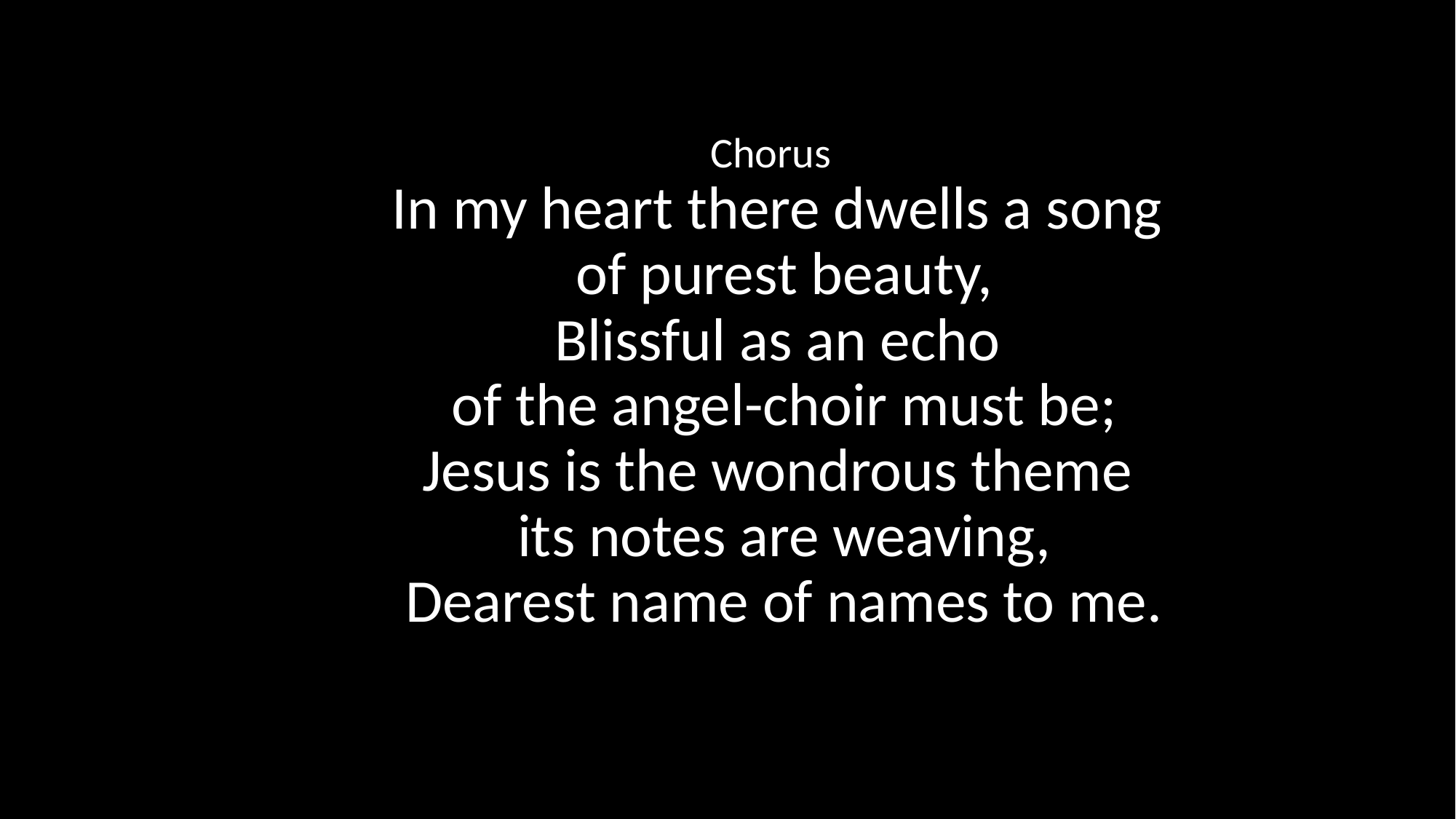

Chorus
In my heart there dwells a song
of purest beauty,
Blissful as an echo
of the angel-choir must be;
Jesus is the wondrous theme
its notes are weaving,
Dearest name of names to me.